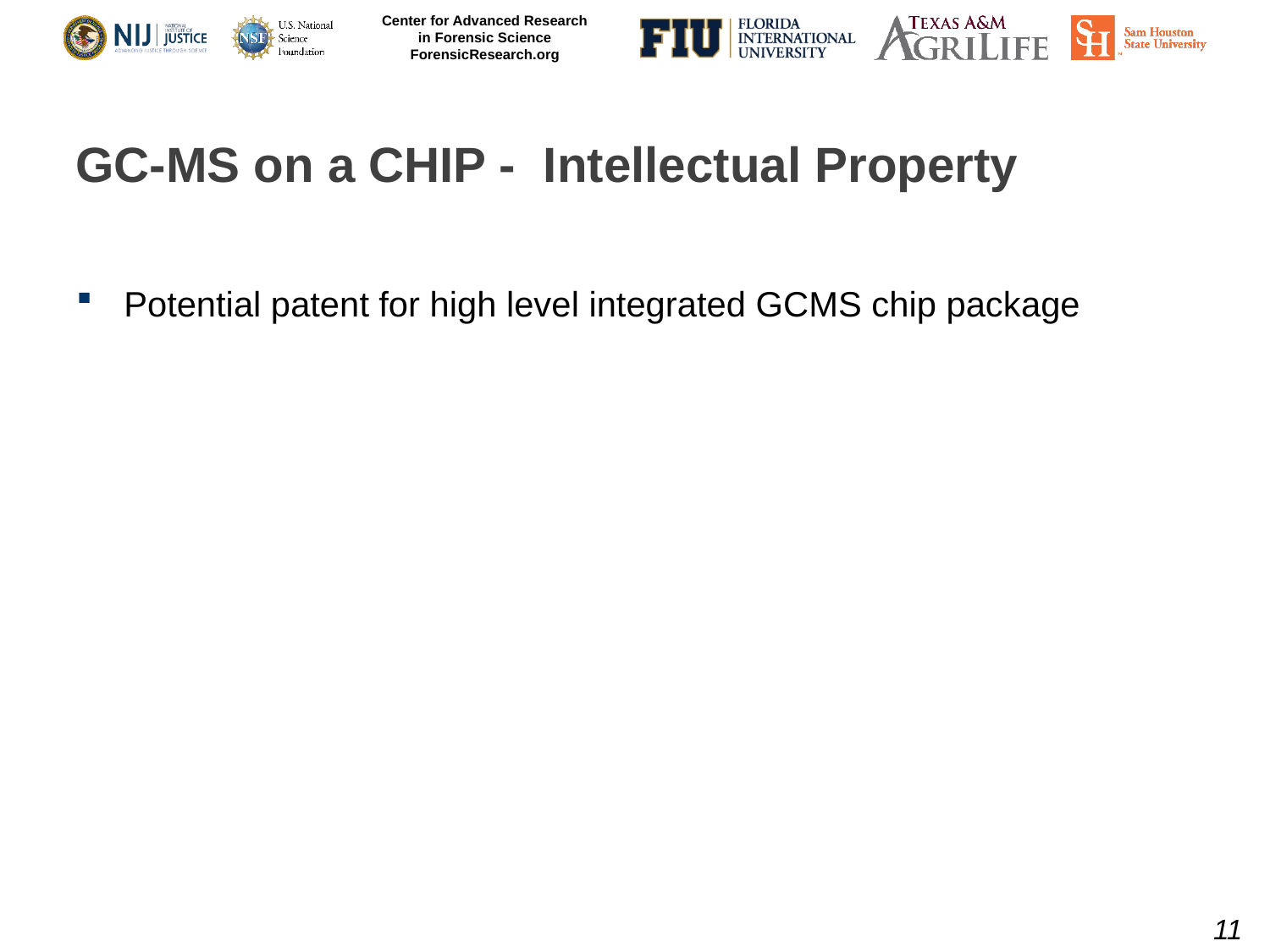

# GC-MS on a CHIP -  Intellectual Property
Potential patent for high level integrated GCMS chip package